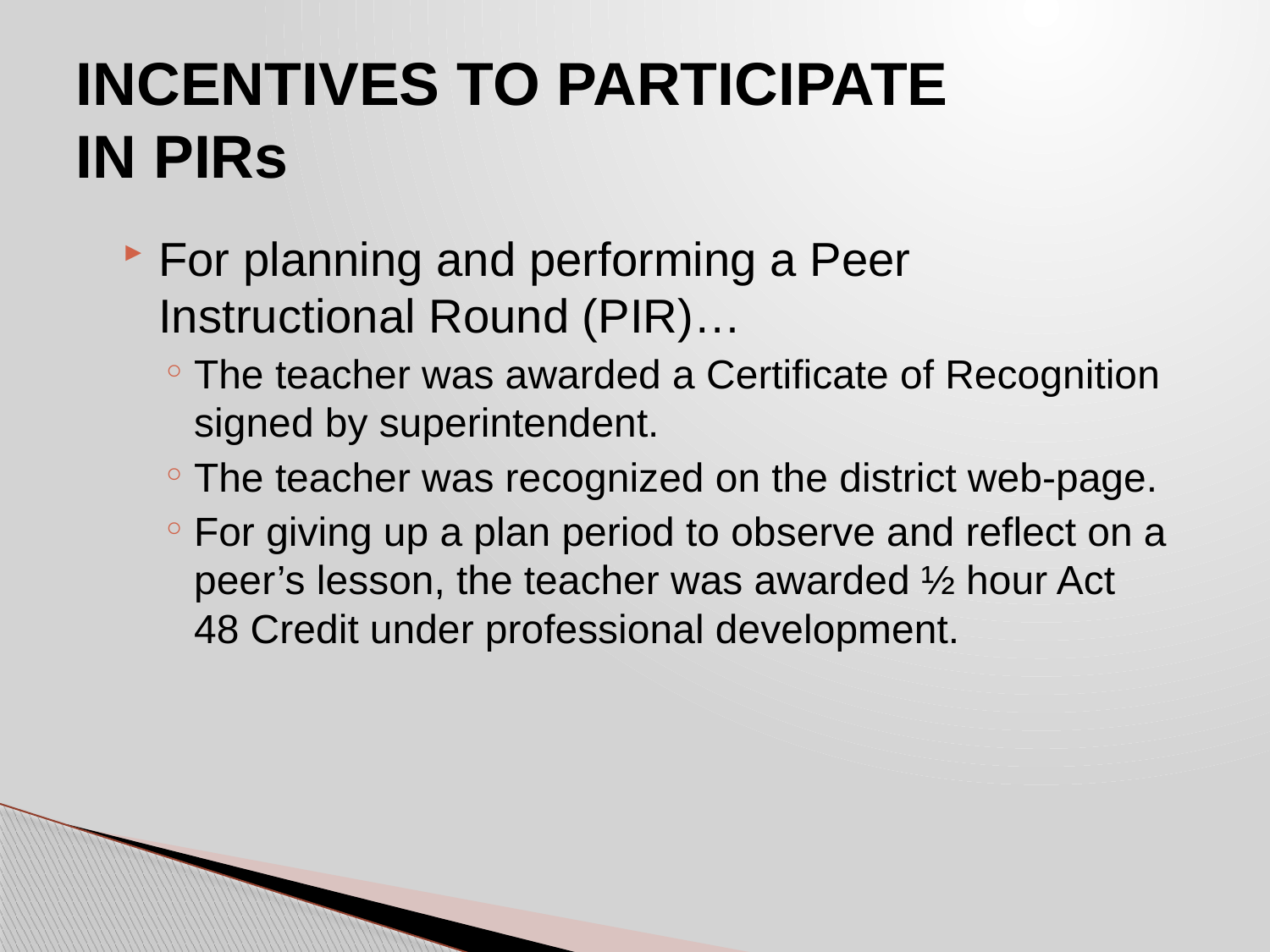

# INCENTIVES TO PARTICIPATE IN PIRs
For planning and performing a Peer Instructional Round (PIR)…
The teacher was awarded a Certificate of Recognition signed by superintendent.
The teacher was recognized on the district web-page.
For giving up a plan period to observe and reflect on a peer’s lesson, the teacher was awarded ½ hour Act 48 Credit under professional development.